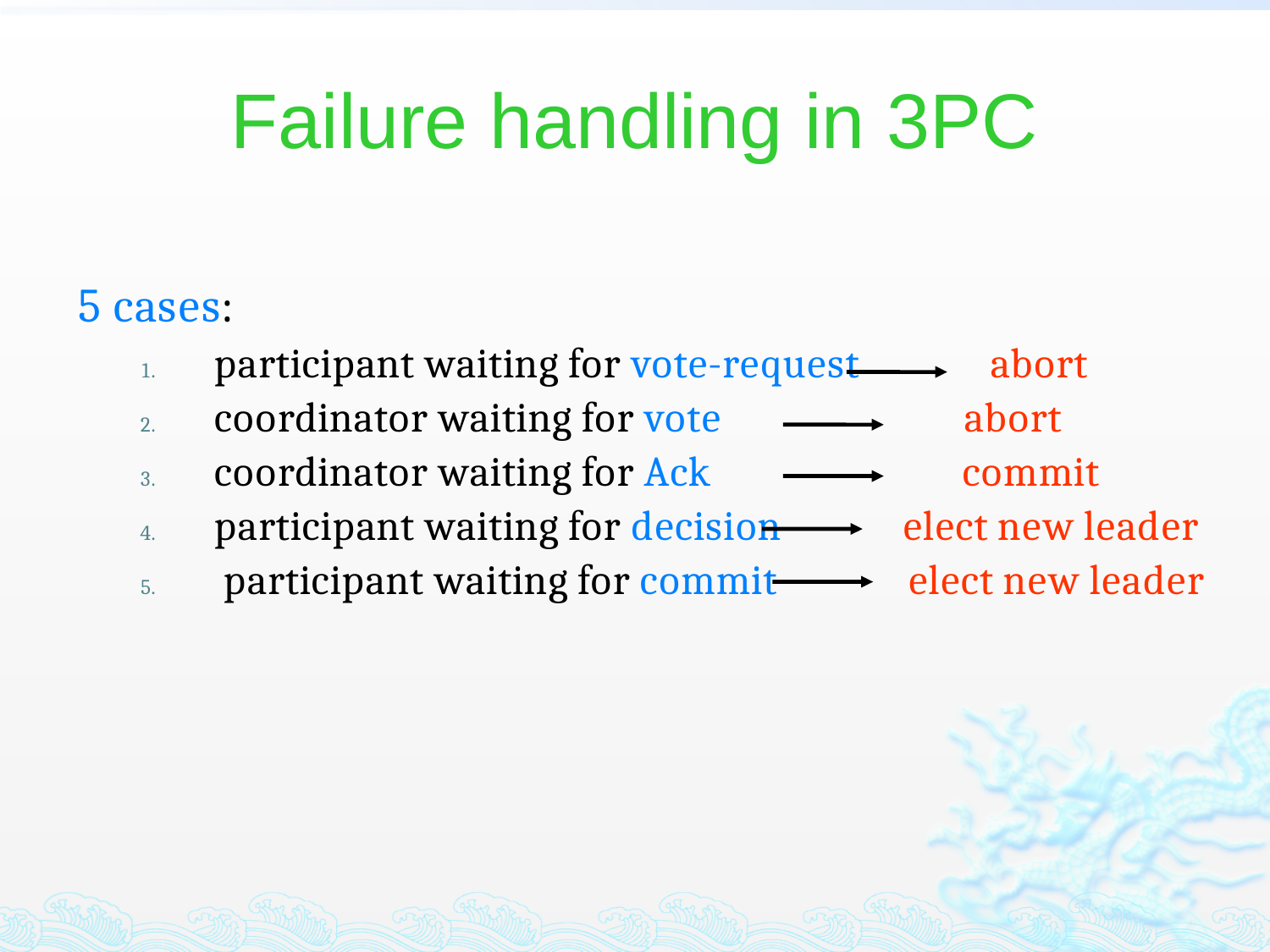

# Failure handling in 3PC
5 cases:
participant waiting for vote-request              abort
coordinator waiting for vote                          abort
coordinator waiting for Ack                           commit
participant waiting for decision             elect new leader
 participant waiting for commit              elect new leader